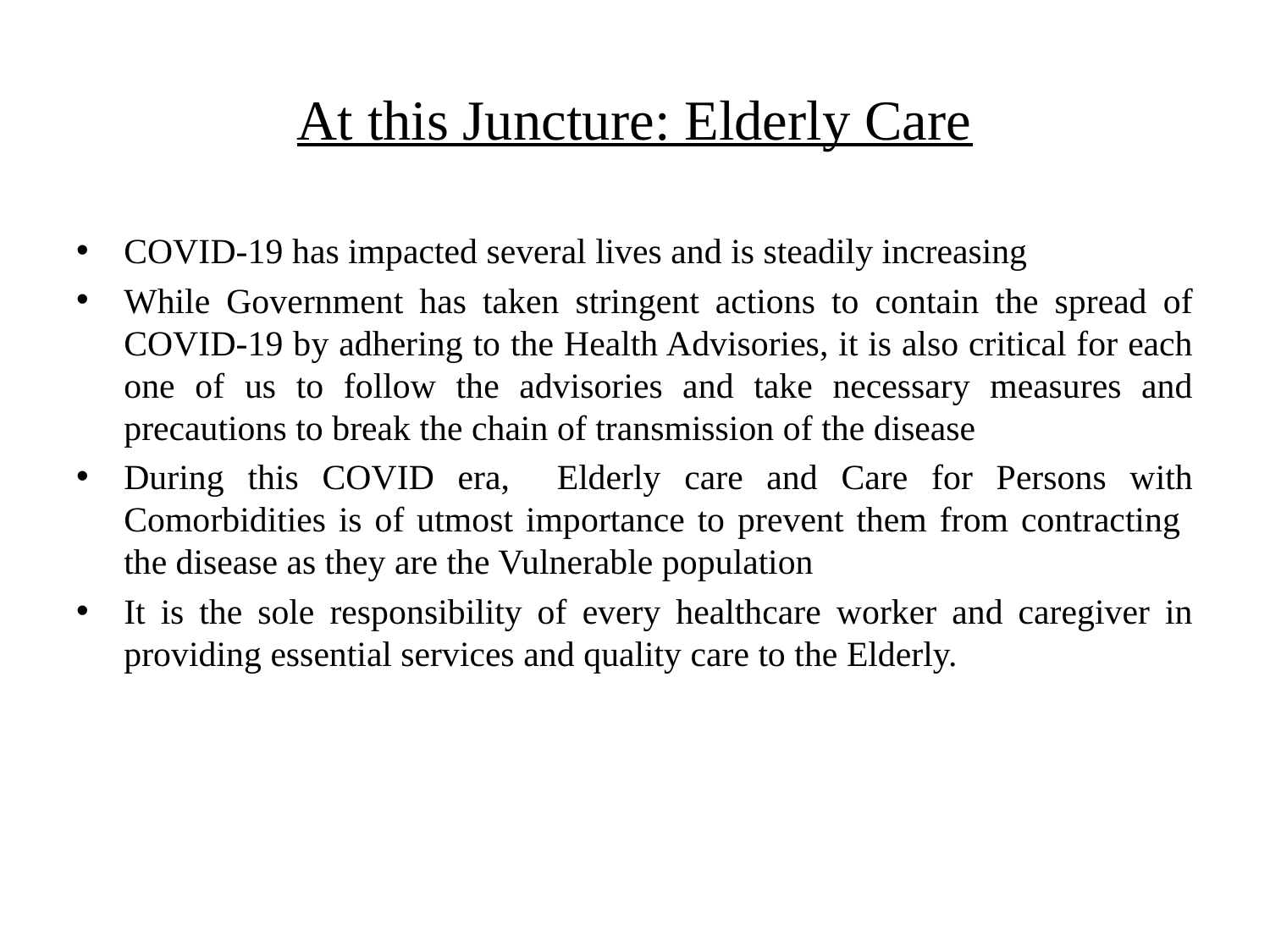

# At this Juncture: Elderly Care
COVID-19 has impacted several lives and is steadily increasing
While Government has taken stringent actions to contain the spread of COVID-19 by adhering to the Health Advisories, it is also critical for each one of us to follow the advisories and take necessary measures and precautions to break the chain of transmission of the disease
During this COVID era,  Elderly care and Care for Persons with Comorbidities is of utmost importance to prevent them from contracting  the disease as they are the Vulnerable population
It is the sole responsibility of every healthcare worker and caregiver in providing essential services and quality care to the Elderly.